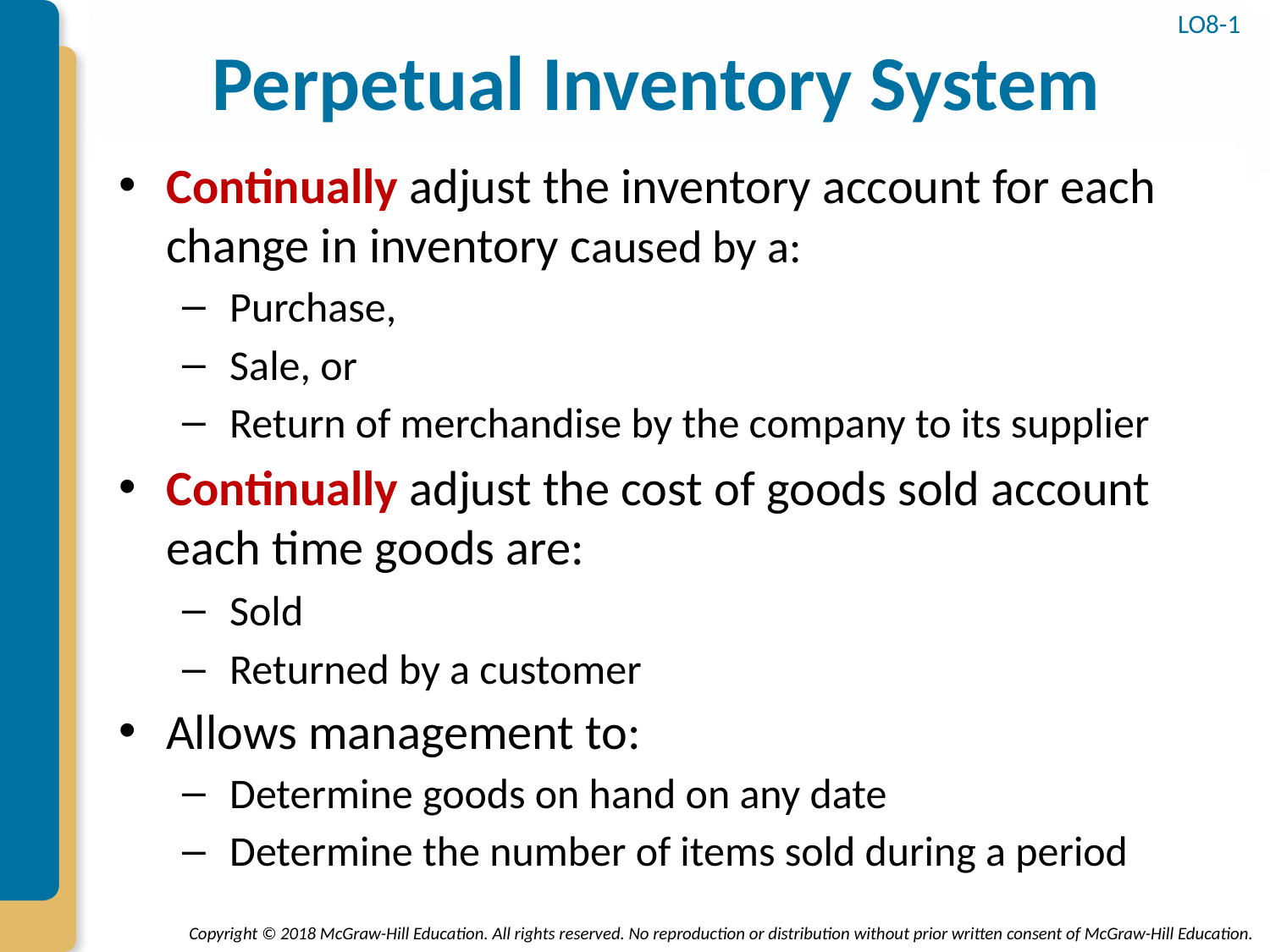

# Perpetual Inventory System
LO8-1
Continually adjust the inventory account for each change in inventory caused by a:
Purchase,
Sale, or
Return of merchandise by the company to its supplier
Continually adjust the cost of goods sold account each time goods are:
Sold
Returned by a customer
Allows management to:
Determine goods on hand on any date
Determine the number of items sold during a period